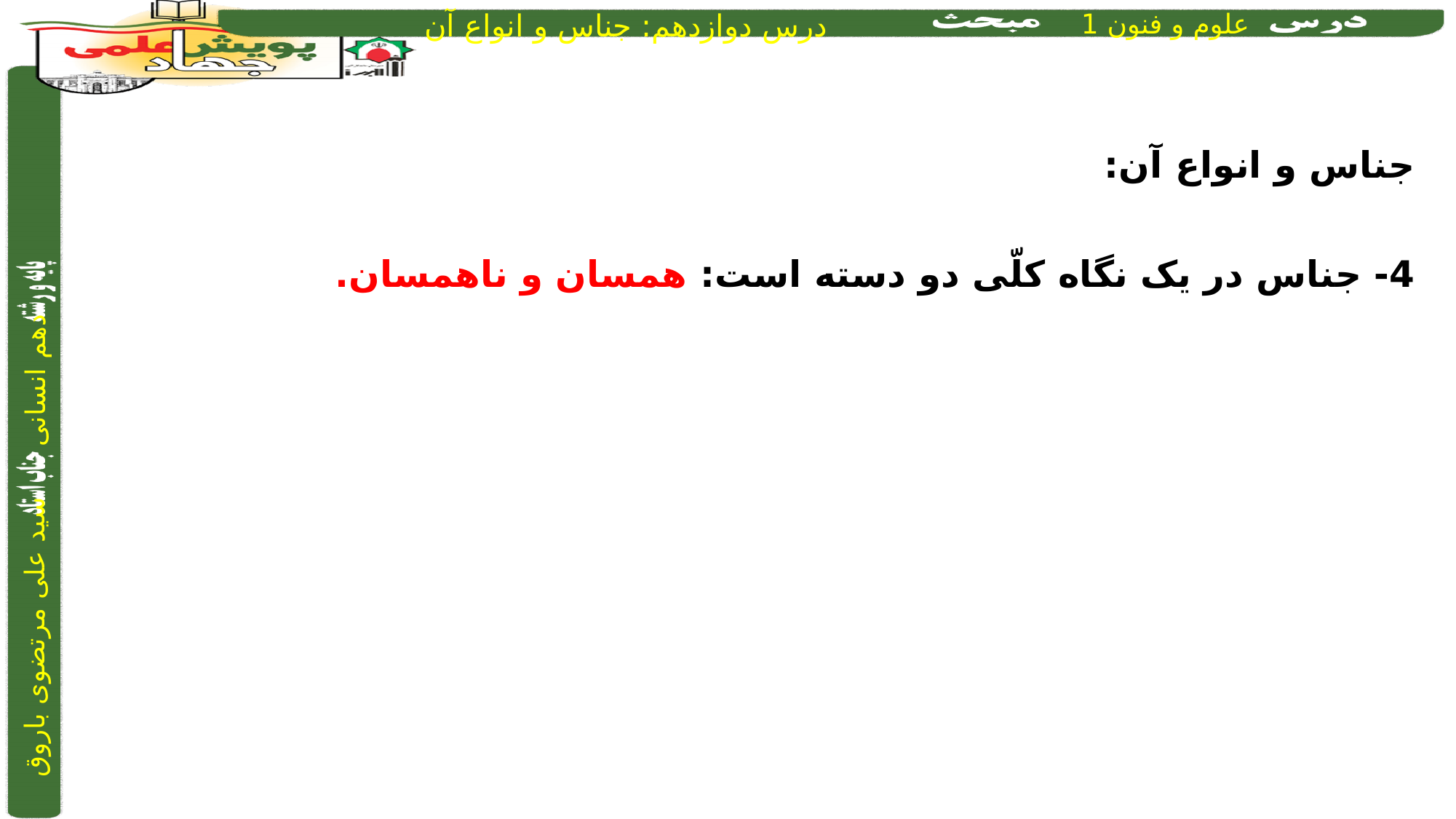

جناس و انواع آن:
4- جناس در یک نگاه کلّی دو دسته است: همسان و ناهمسان.